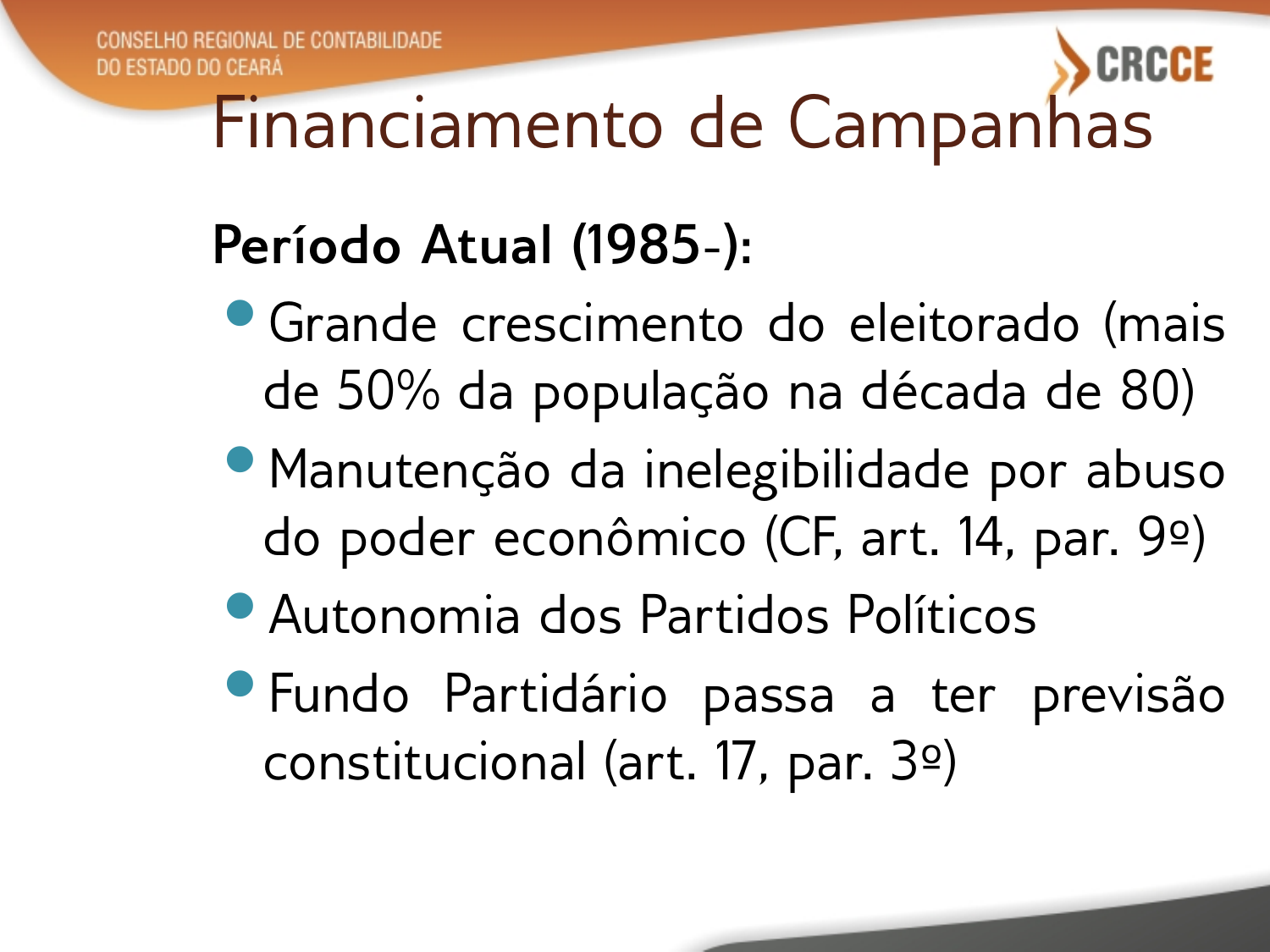

# Financiamento de Campanhas
Período Atual (1985-):
Grande crescimento do eleitorado (mais de 50% da população na década de 80)
Manutenção da inelegibilidade por abuso do poder econômico (CF, art. 14, par. 9º)
Autonomia dos Partidos Políticos
Fundo Partidário passa a ter previsão constitucional (art. 17, par. 3º)